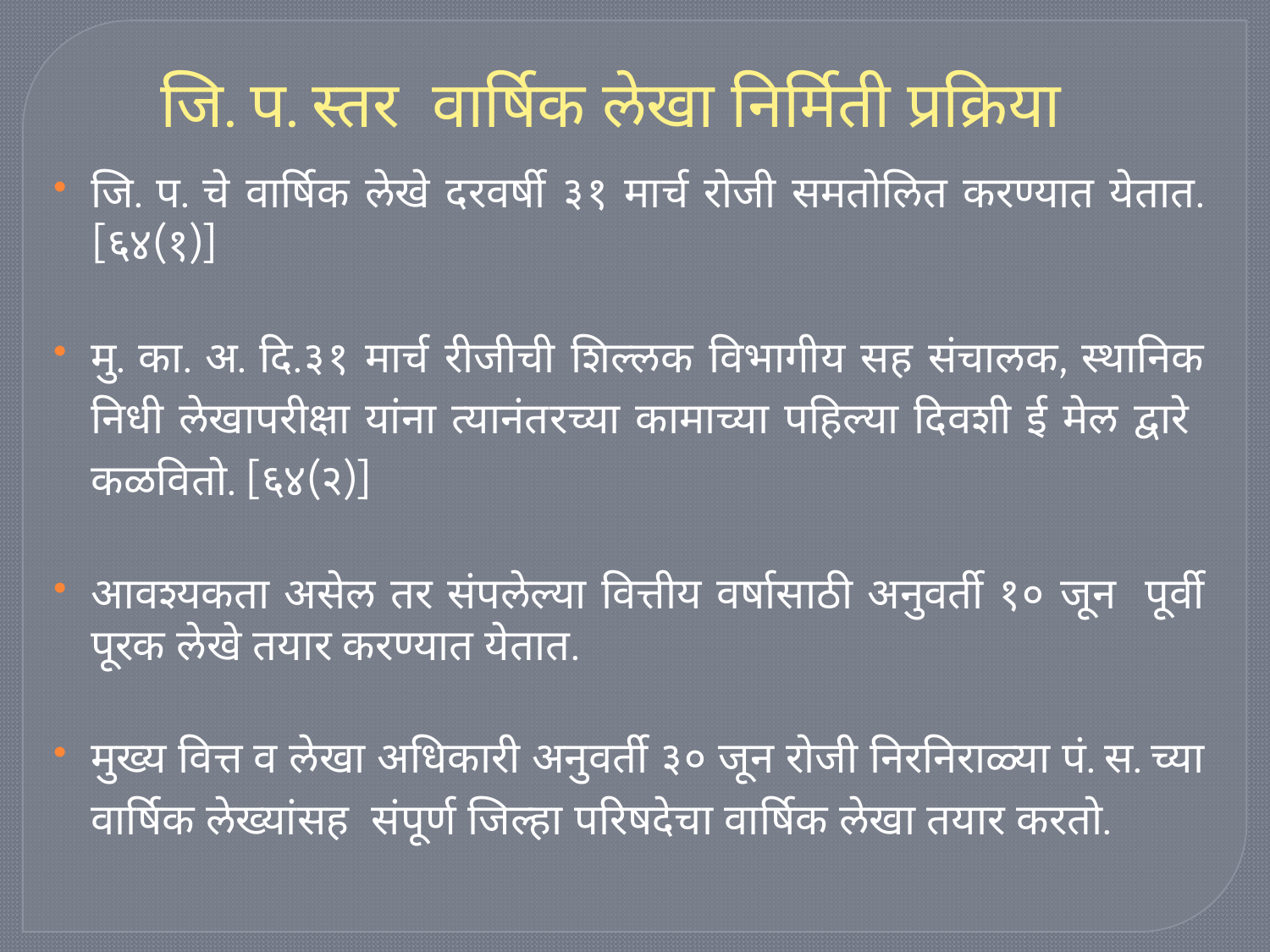

जि. प. स्तर  वार्षिक लेखा निर्मिती प्रक्रिया
जि. प. चे वार्षिक लेखे दरवर्षी ३१ मार्च रोजी समतोलित करण्यात येतात. [६४(१)]

मु. का. अ. दि.३१ मार्च रीजीची शिल्लक विभागीय सह संचालक, स्थानिक निधी लेखापरीक्षा यांना त्यानंतरच्या कामाच्या पहिल्या दिवशी ई मेल द्वारे  कळवितो. [६४(२)]

आवश्यकता असेल तर संपलेल्या वित्तीय वर्षासाठी अनुवर्ती १० जून  पूर्वी पूरक लेखे तयार करण्यात येतात.

मुख्य वित्त व लेखा अधिकारी अनुवर्ती ३० जून रोजी निरनिराळ्या पं. स. च्या वार्षिक लेख्यांसह  संपूर्ण जिल्हा परिषदेचा वार्षिक लेखा तयार करतो.